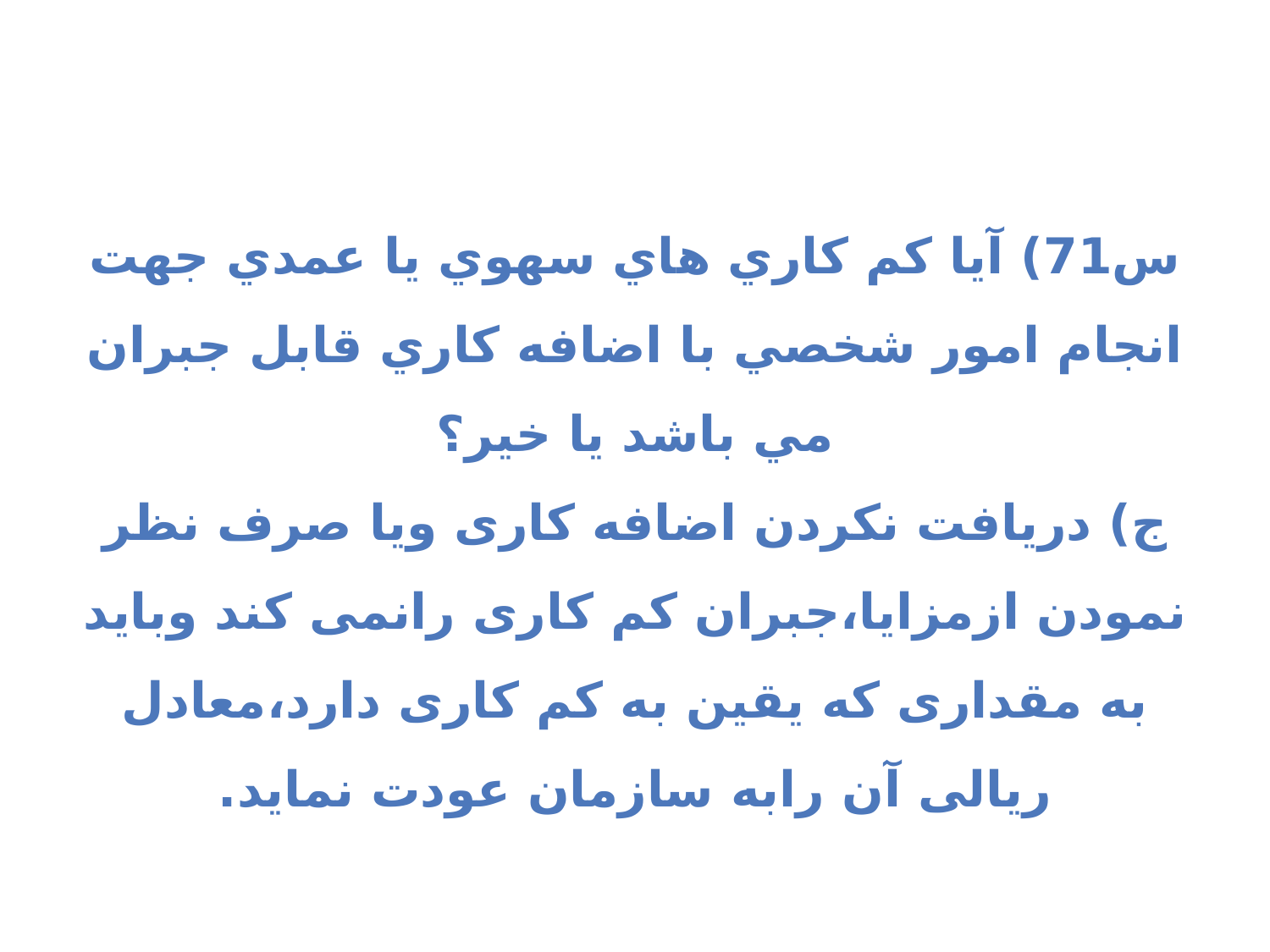

س71) آيا كم كاري هاي سهوي يا عمدي جهت انجام امور شخصي با اضافه كاري قابل جبران مي باشد يا خير؟
ج) دریافت نکردن اضافه کاری ویا صرف نظر نمودن ازمزایا،جبران کم کاری رانمی کند وباید به مقداری که یقین به کم کاری دارد،معادل ریالی آن رابه سازمان عودت نماید.